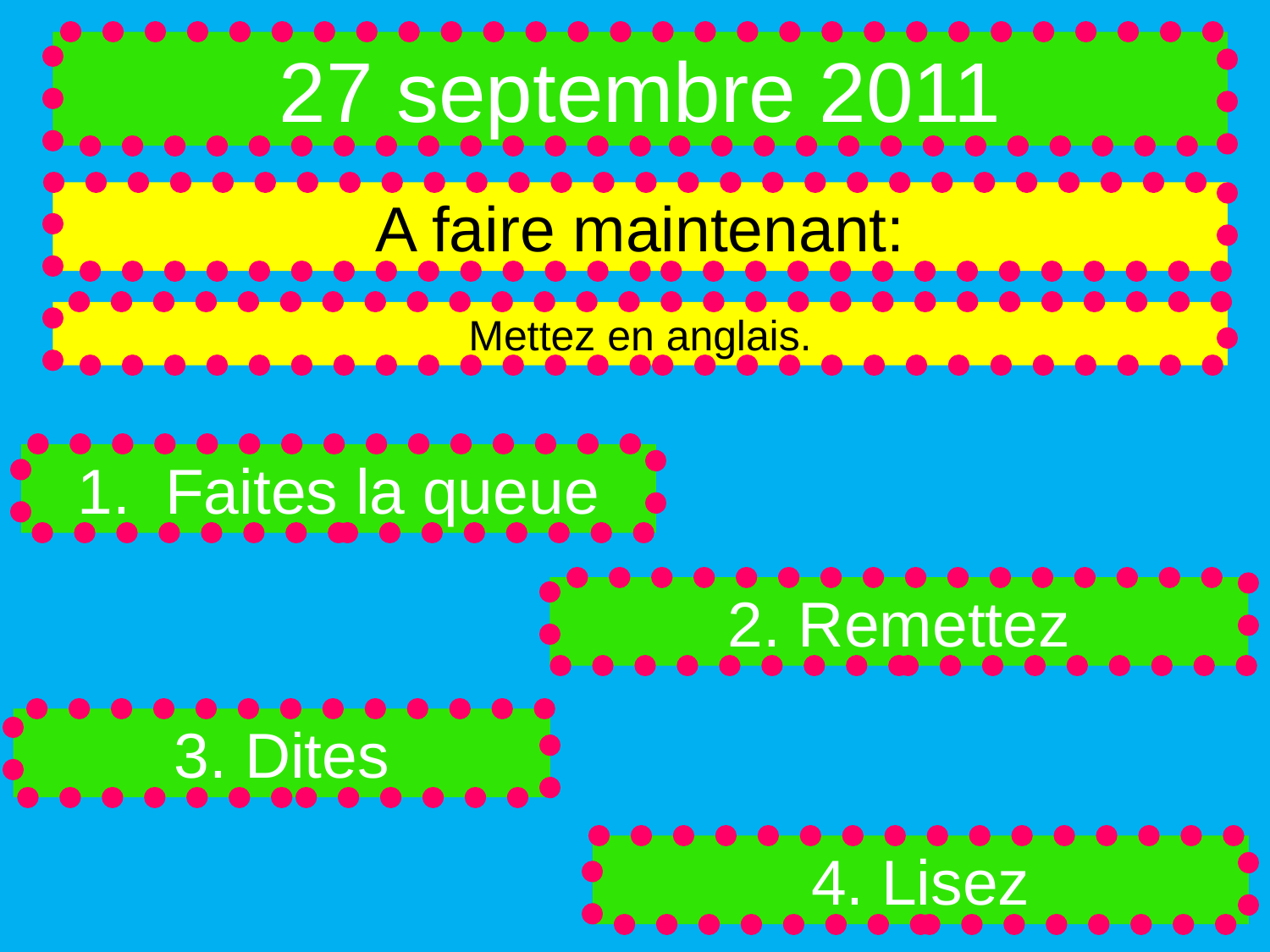

27 septembre 2011
A faire maintenant:
Mettez en anglais.
1.  Faites la queue
2. Remettez
3. Dites
4. Lisez